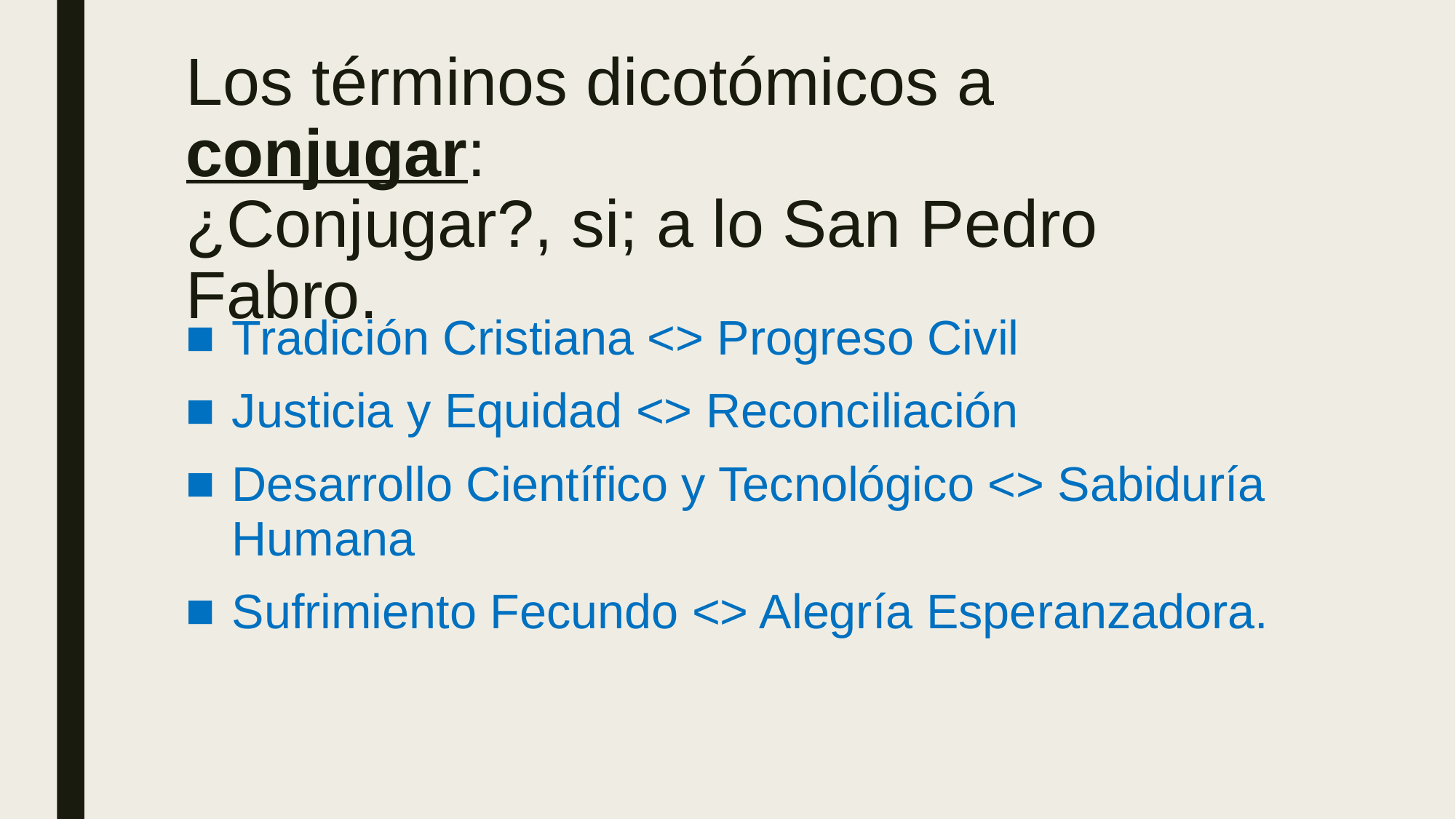

# Los términos dicotómicos a conjugar: ¿Conjugar?, si; a lo San Pedro Fabro.
Tradición Cristiana <> Progreso Civil
Justicia y Equidad <> Reconciliación
Desarrollo Científico y Tecnológico <> Sabiduría Humana
Sufrimiento Fecundo <> Alegría Esperanzadora.